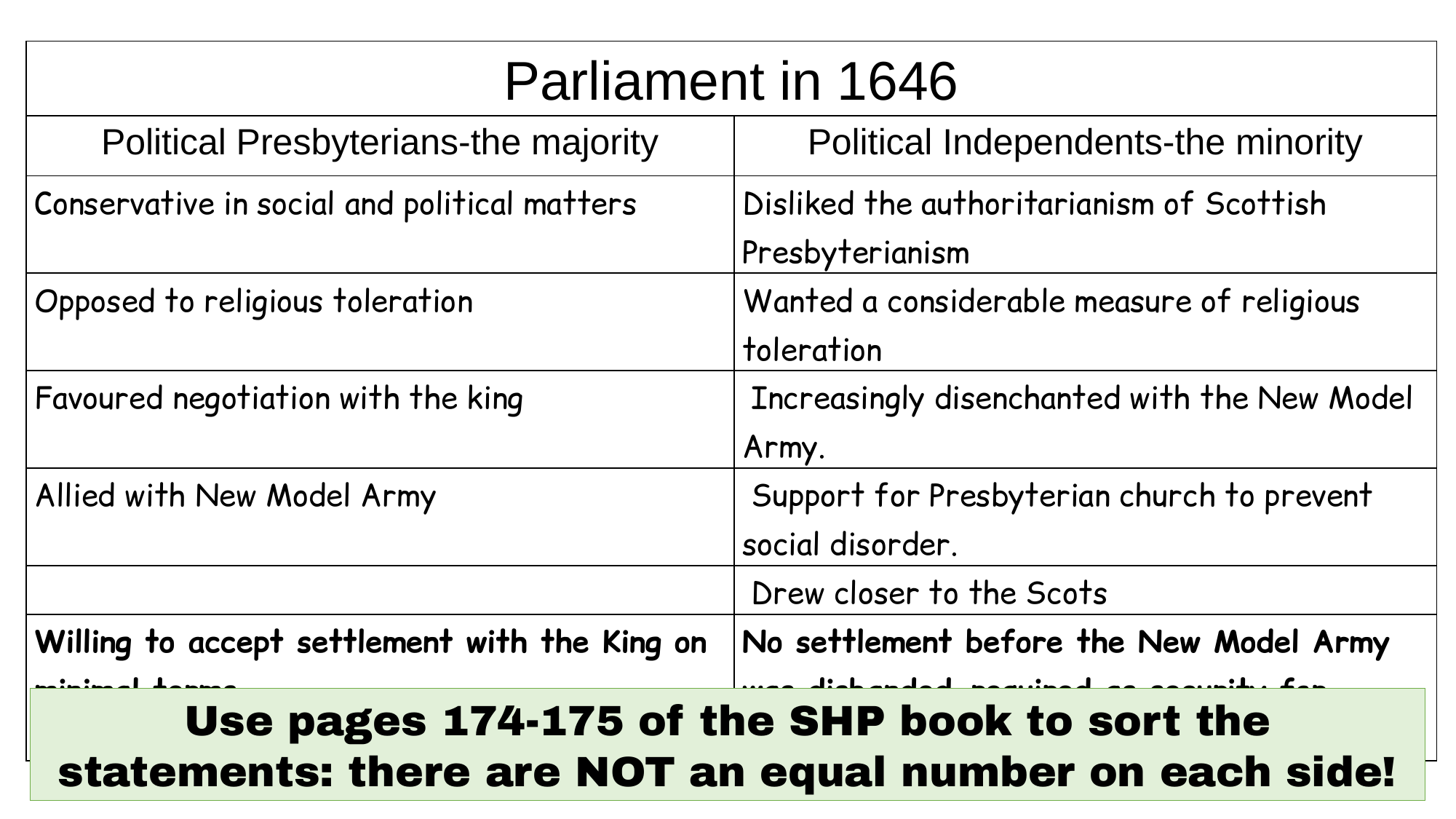

| Parliament in 1646 |  |
| --- | --- |
| Political Presbyterians-the majority | Political Independents-the minority |
| Conservative in social and political matters | Disliked the authoritarianism of Scottish Presbyterianism |
| Opposed to religious toleration | Wanted a considerable measure of religious toleration |
| Favoured negotiation with the king | Increasingly disenchanted with the New Model Army. |
| Allied with New Model Army | Support for Presbyterian church to prevent social disorder. |
|  | Drew closer to the Scots |
| Willing to accept settlement with the King on minimal terms. | No settlement before the New Model Army was disbanded-required as security for settlement. |
Use pages 174-175 of the SHP book to sort the statements: there are NOT an equal number on each side!